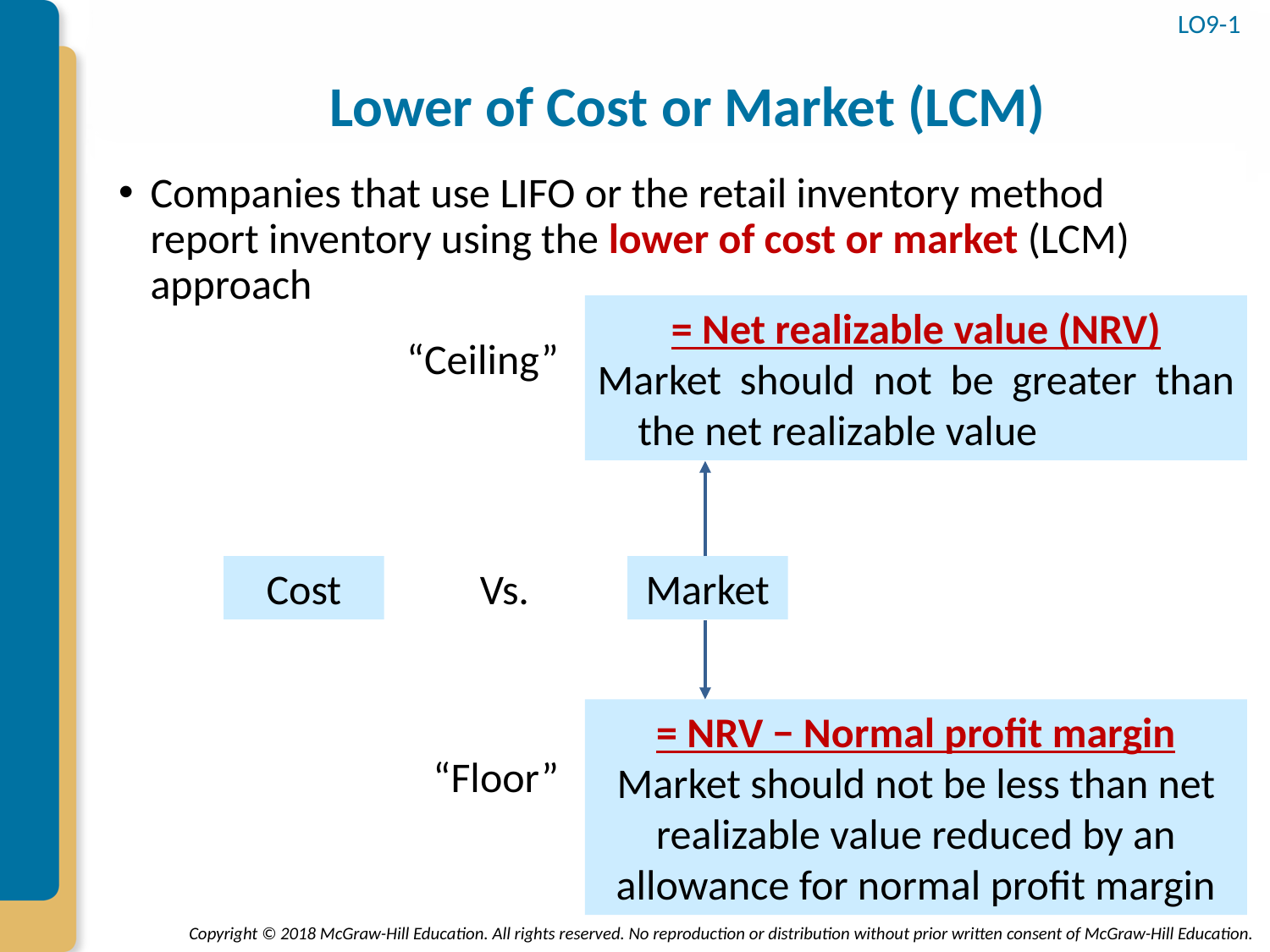

# Lower of Cost or Market (LCM)
LO9-1
Companies that use LIFO or the retail inventory method report inventory using the lower of cost or market (LCM) approach

= Net realizable value (NRV)
Market should not be greater than the net realizable value
“Ceiling”
Vs.
Cost
Market
= NRV − Normal profit margin
Market should not be less than net realizable value reduced by an allowance for normal profit margin
“Floor”